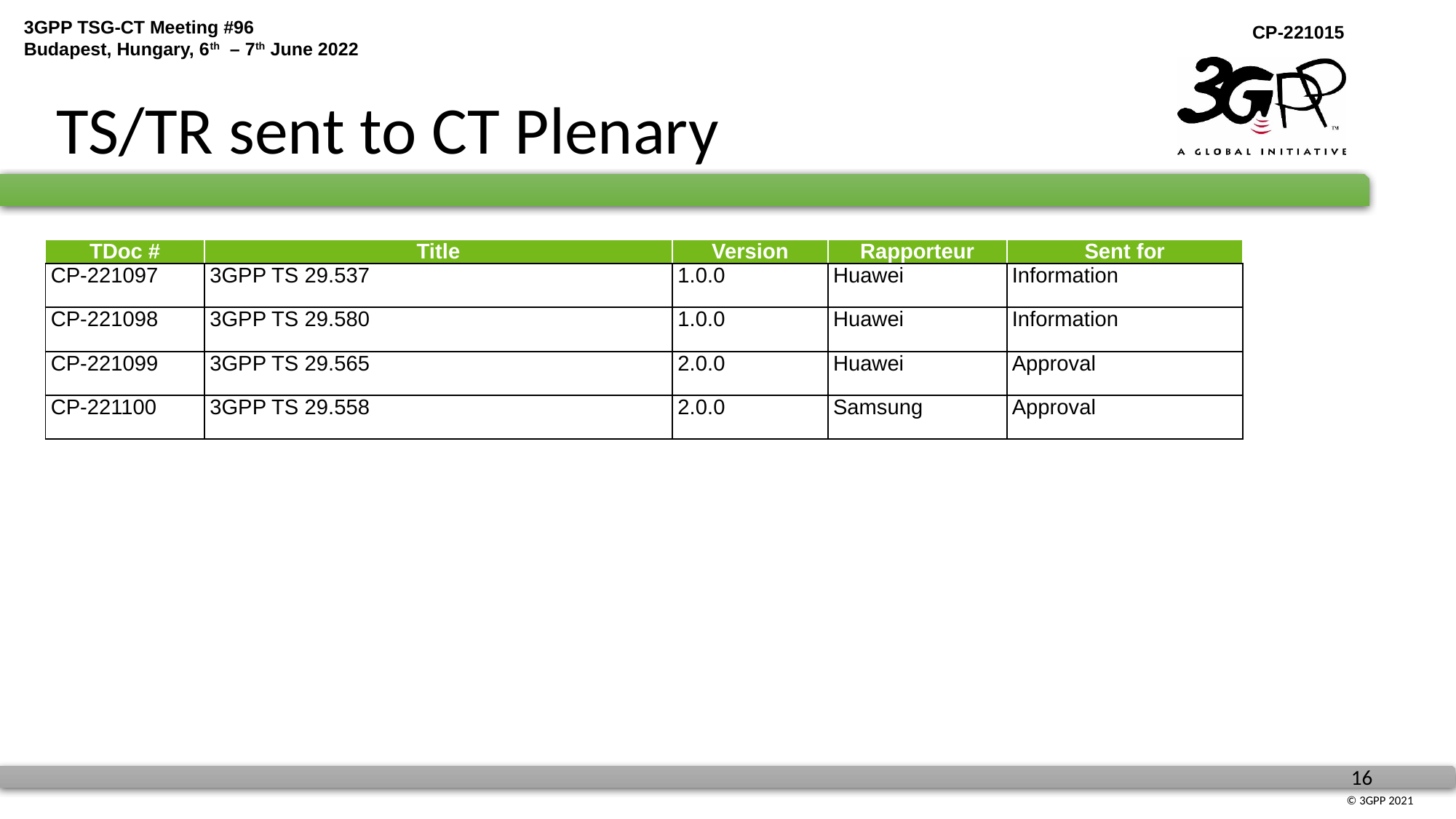

# TS/TR sent to CT Plenary
| TDoc # | Title | Version | Rapporteur | Sent for |
| --- | --- | --- | --- | --- |
| CP-221097 | 3GPP TS 29.537 | 1.0.0 | Huawei | Information |
| CP-221098 | 3GPP TS 29.580 | 1.0.0 | Huawei | Information |
| CP-221099 | 3GPP TS 29.565 | 2.0.0 | Huawei | Approval |
| CP-221100 | 3GPP TS 29.558 | 2.0.0 | Samsung | Approval |